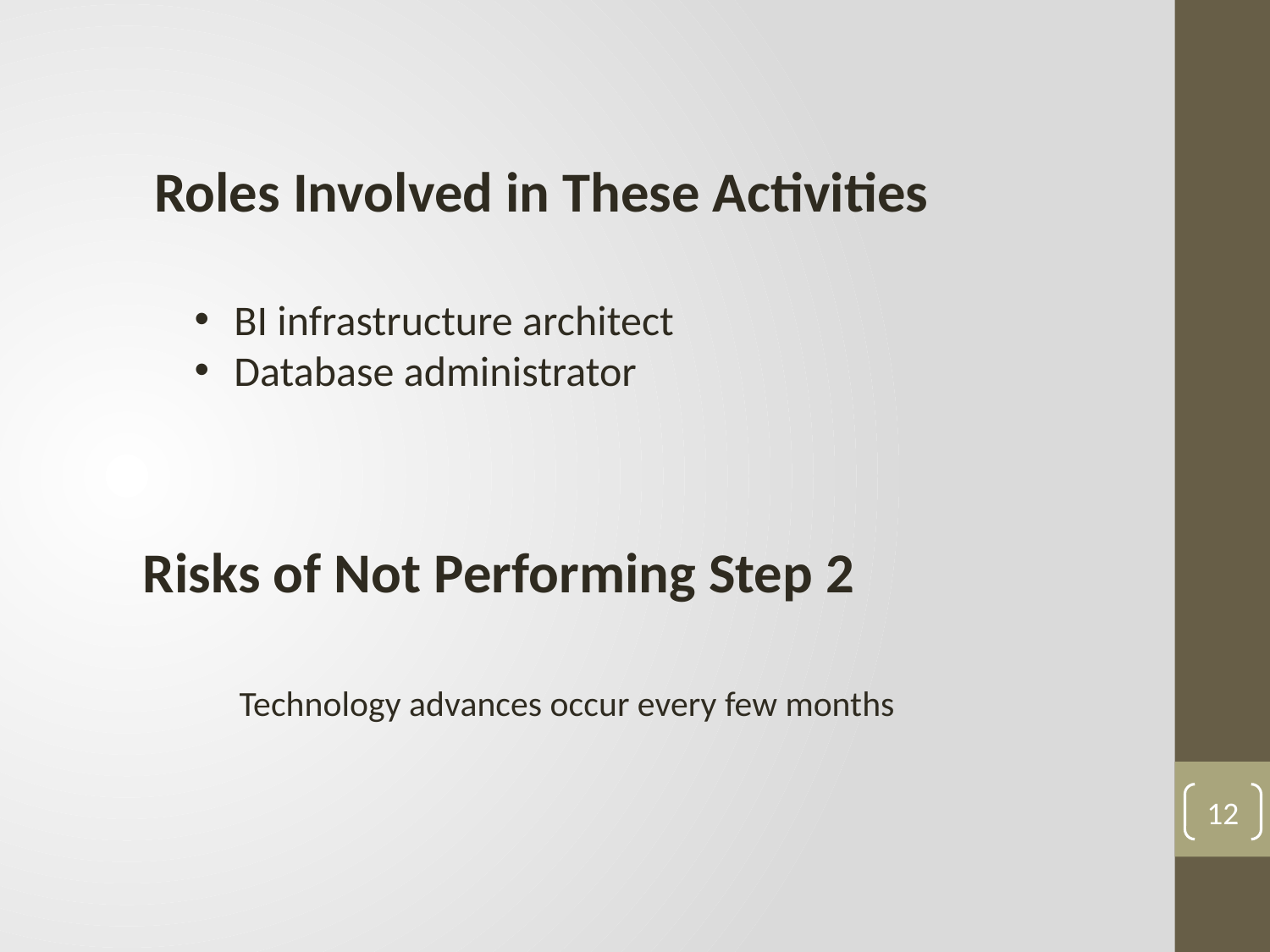

Roles Involved in These Activities
BI infrastructure architect
Database administrator
Risks of Not Performing Step 2
Technology advances occur every few months
12